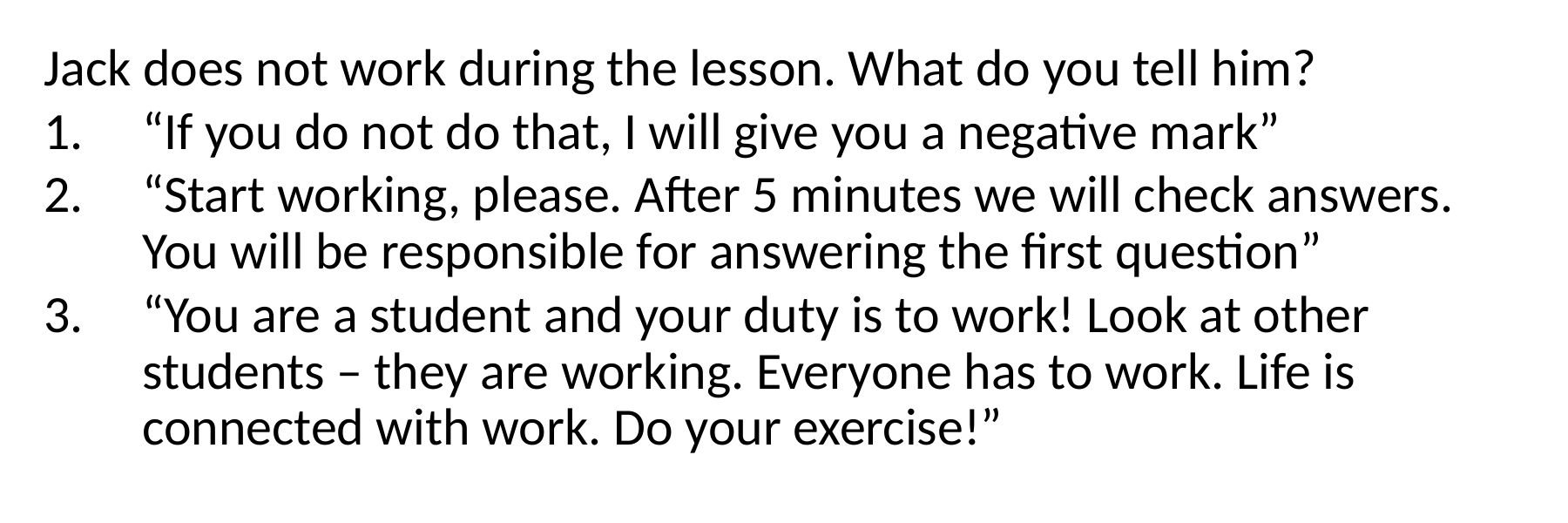

Jack does not work during the lesson. What do you tell him?
“If you do not do that, I will give you a negative mark”
“Start working, please. After 5 minutes we will check answers. You will be responsible for answering the first question”
“You are a student and your duty is to work! Look at other students – they are working. Everyone has to work. Life is connected with work. Do your exercise!”